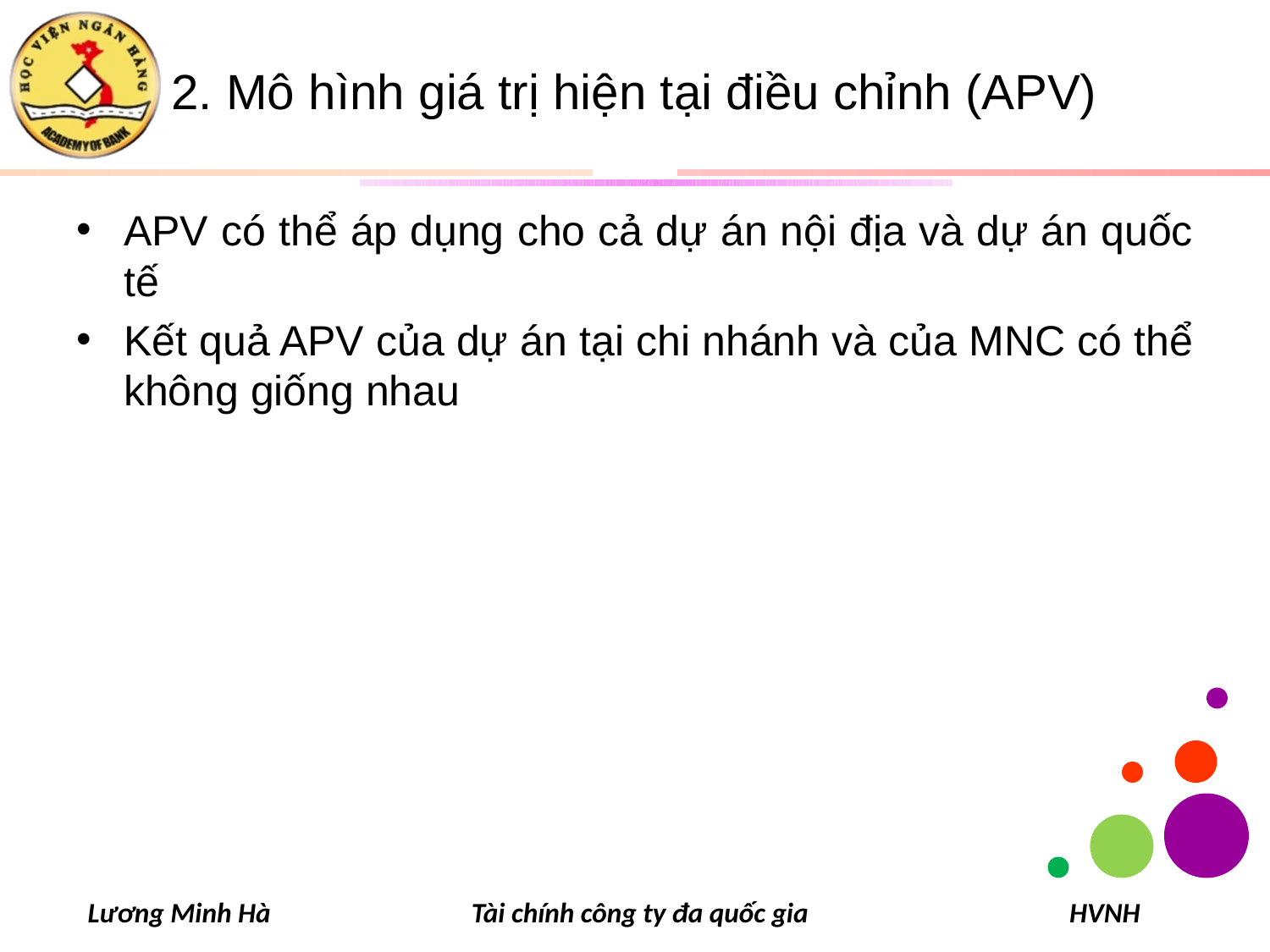

# 2. Mô hình giá trị hiện tại điều chỉnh (APV)
APV có thể áp dụng cho cả dự án nội địa và dự án quốc tế
Kết quả APV của dự án tại chi nhánh và của MNC có thể không giống nhau